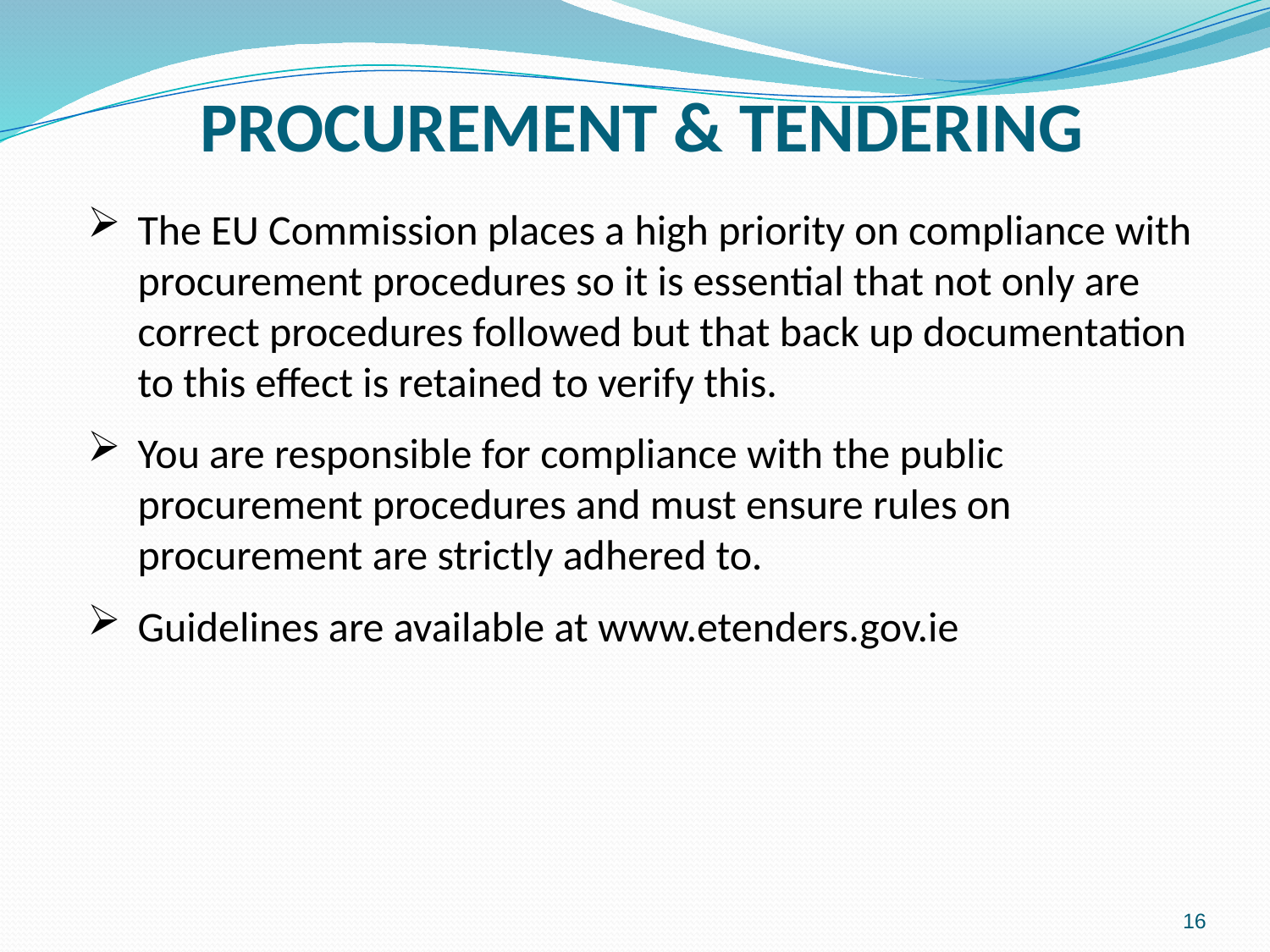

# PROCUREMENT & TENDERING
The EU Commission places a high priority on compliance with procurement procedures so it is essential that not only are correct procedures followed but that back up documentation to this effect is retained to verify this.
You are responsible for compliance with the public procurement procedures and must ensure rules on procurement are strictly adhered to.
Guidelines are available at www.etenders.gov.ie

16